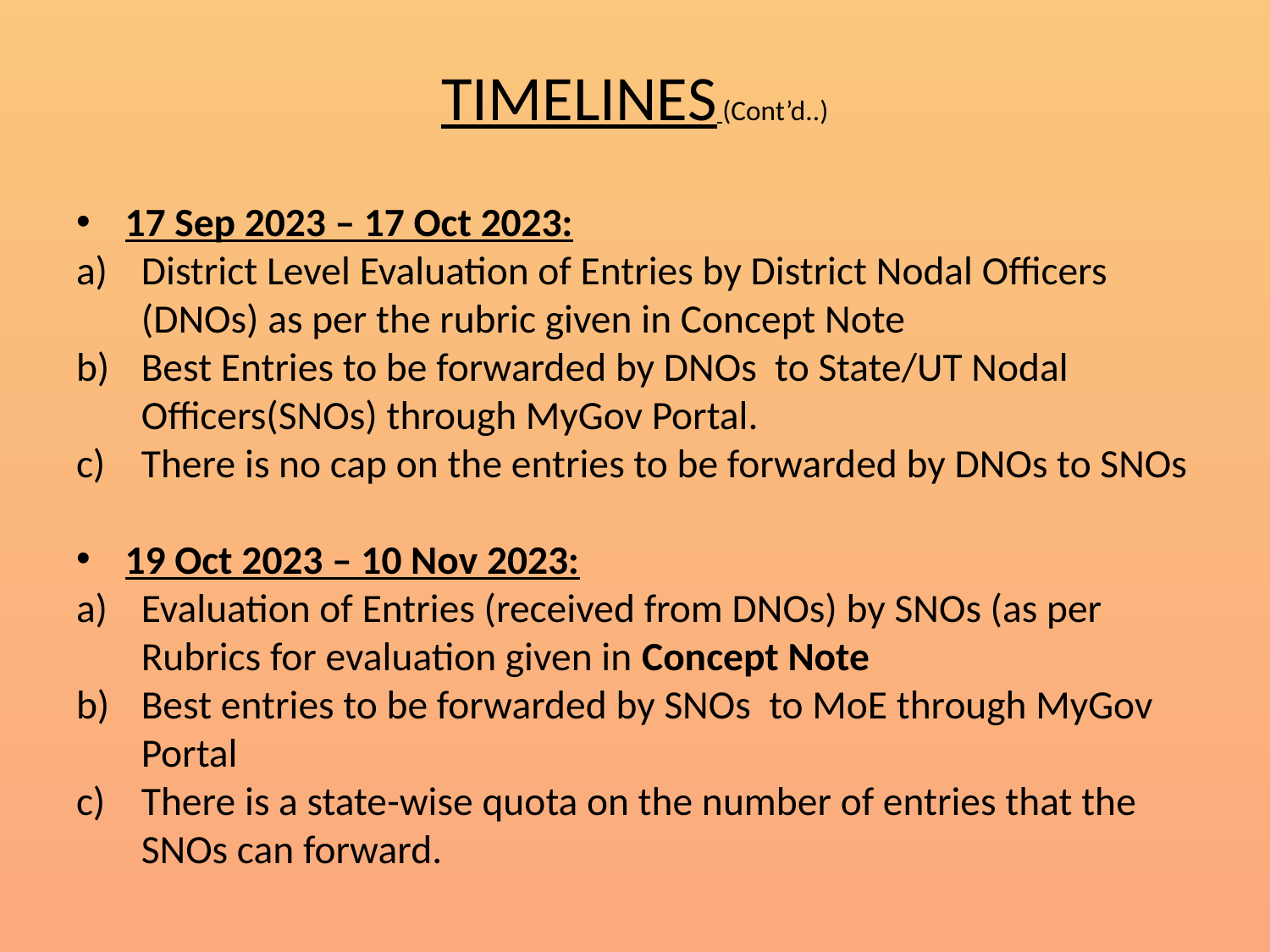

TIMELINES (Cont’d..)
17 Sep 2023 – 17 Oct 2023:
District Level Evaluation of Entries by District Nodal Officers (DNOs) as per the rubric given in Concept Note
Best Entries to be forwarded by DNOs  to State/UT Nodal Officers(SNOs) through MyGov Portal.
There is no cap on the entries to be forwarded by DNOs to SNOs

19 Oct 2023 – 10 Nov 2023:
Evaluation of Entries (received from DNOs) by SNOs (as per Rubrics for evaluation given in Concept Note
Best entries to be forwarded by SNOs  to MoE through MyGov Portal
There is a state-wise quota on the number of entries that the SNOs can forward.